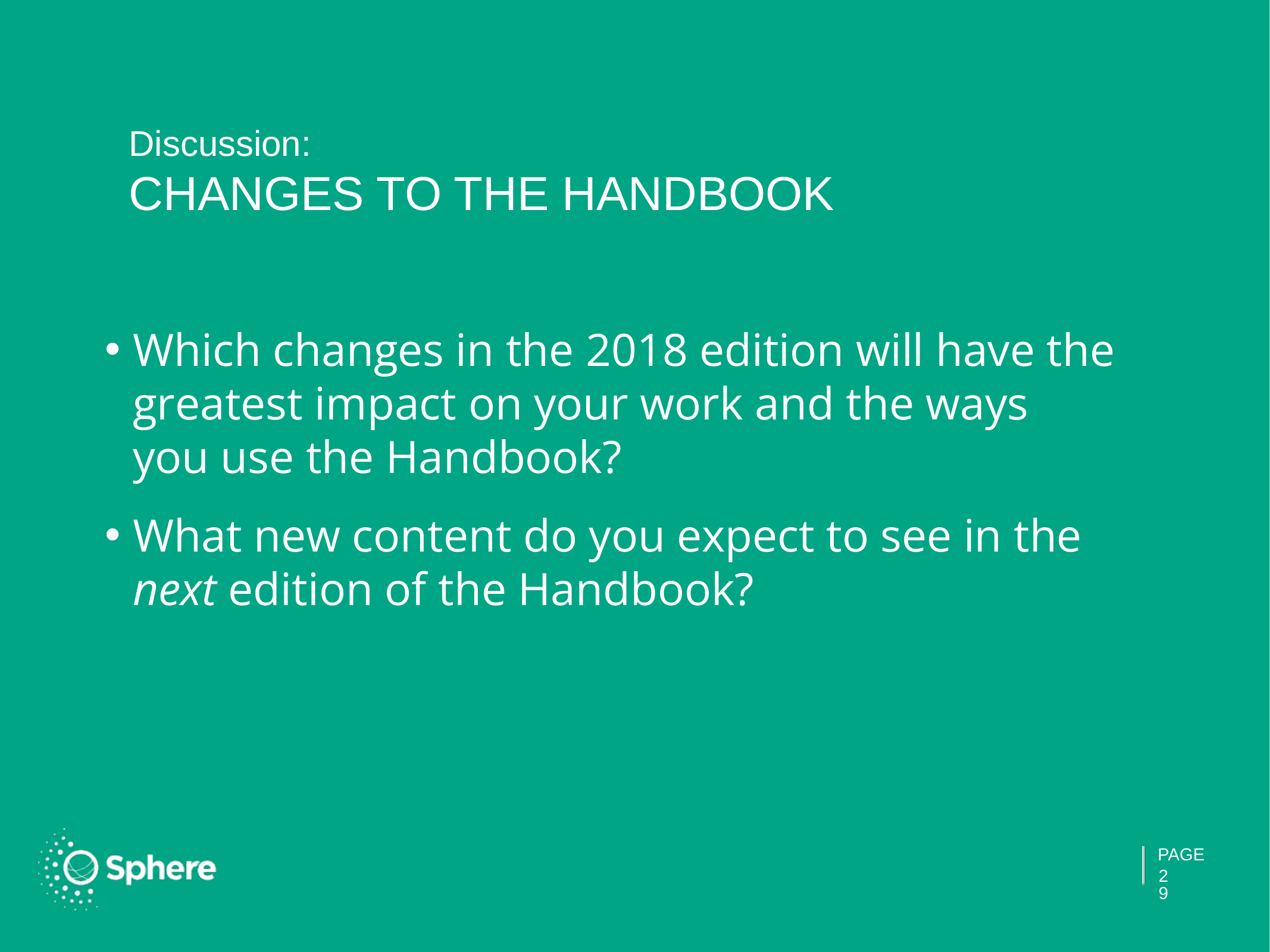

# Discussion: CHANGES TO THE HANDBOOK
Which changes in the 2018 edition will have the greatest impact on your work and the ways you use the Handbook?
What new content do you expect to see in the next edition of the Handbook?

29